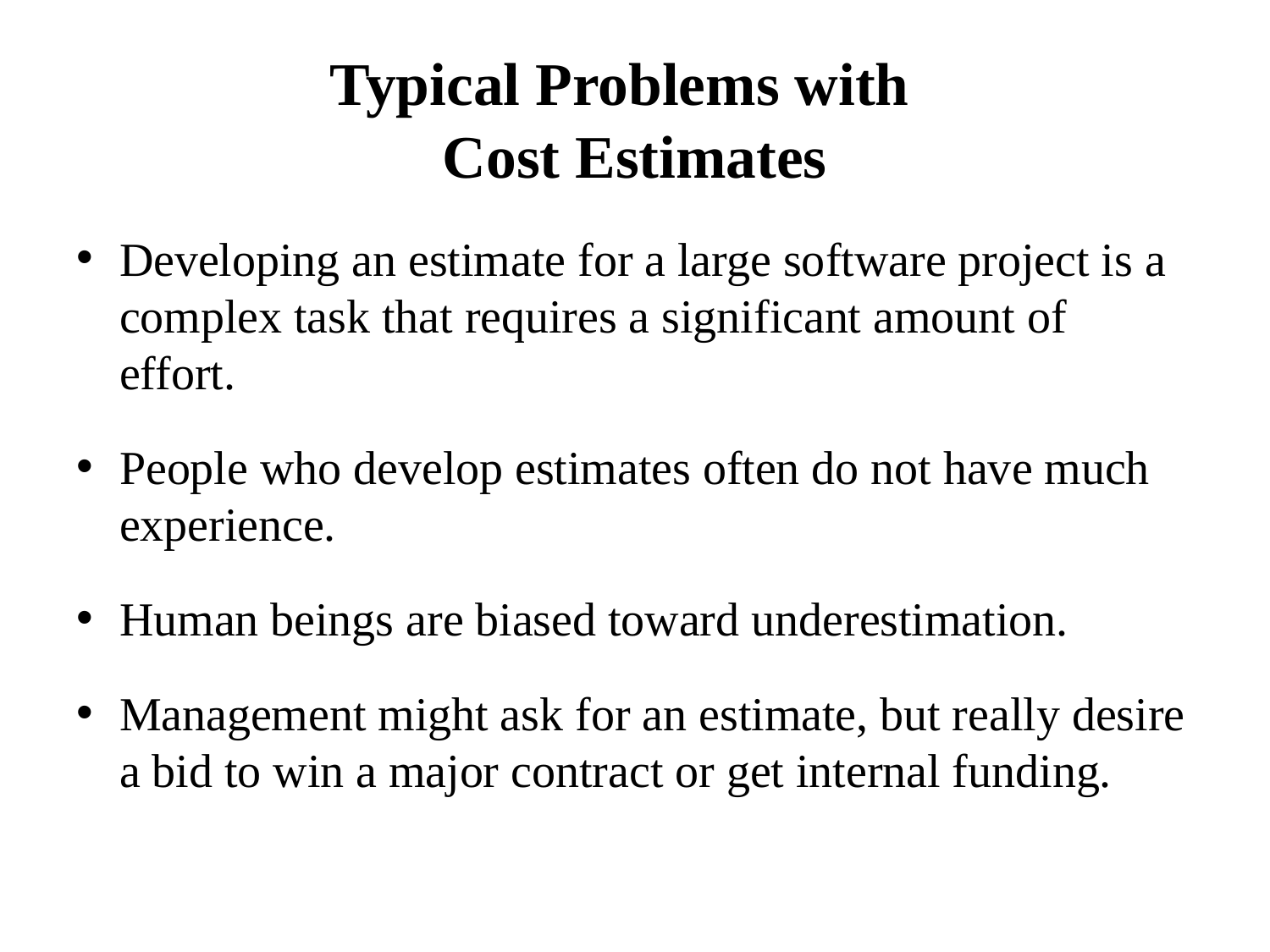

# Typical Problems with Cost Estimates
Developing an estimate for a large software project is a complex task that requires a significant amount of effort.
People who develop estimates often do not have much experience.
Human beings are biased toward underestimation.
Management might ask for an estimate, but really desire a bid to win a major contract or get internal funding.